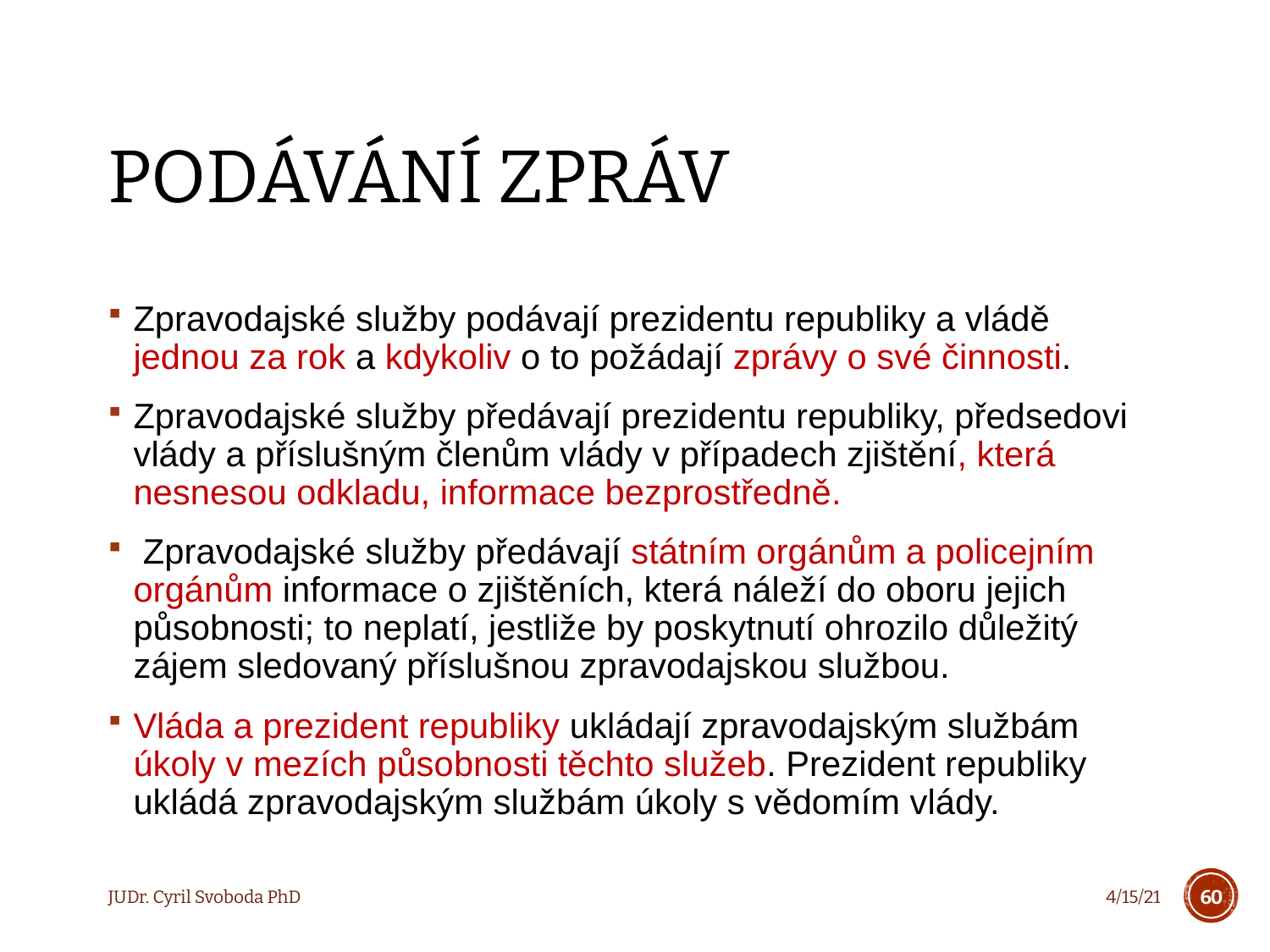

# Podávání zpráv
Zpravodajské služby podávají prezidentu republiky a vládě jednou za rok a kdykoliv o to požádají zprávy o své činnosti.
Zpravodajské služby předávají prezidentu republiky, předsedovi vlády a příslušným členům vlády v případech zjištění, která nesnesou odkladu, informace bezprostředně.
 Zpravodajské služby předávají státním orgánům a policejním orgánům informace o zjištěních, která náleží do oboru jejich působnosti; to neplatí, jestliže by poskytnutí ohrozilo důležitý zájem sledovaný příslušnou zpravodajskou službou.
Vláda a prezident republiky ukládají zpravodajským službám úkoly v mezích působnosti těchto služeb. Prezident republiky ukládá zpravodajským službám úkoly s vědomím vlády.

JUDr. Cyril Svoboda PhD
4/15/21
60